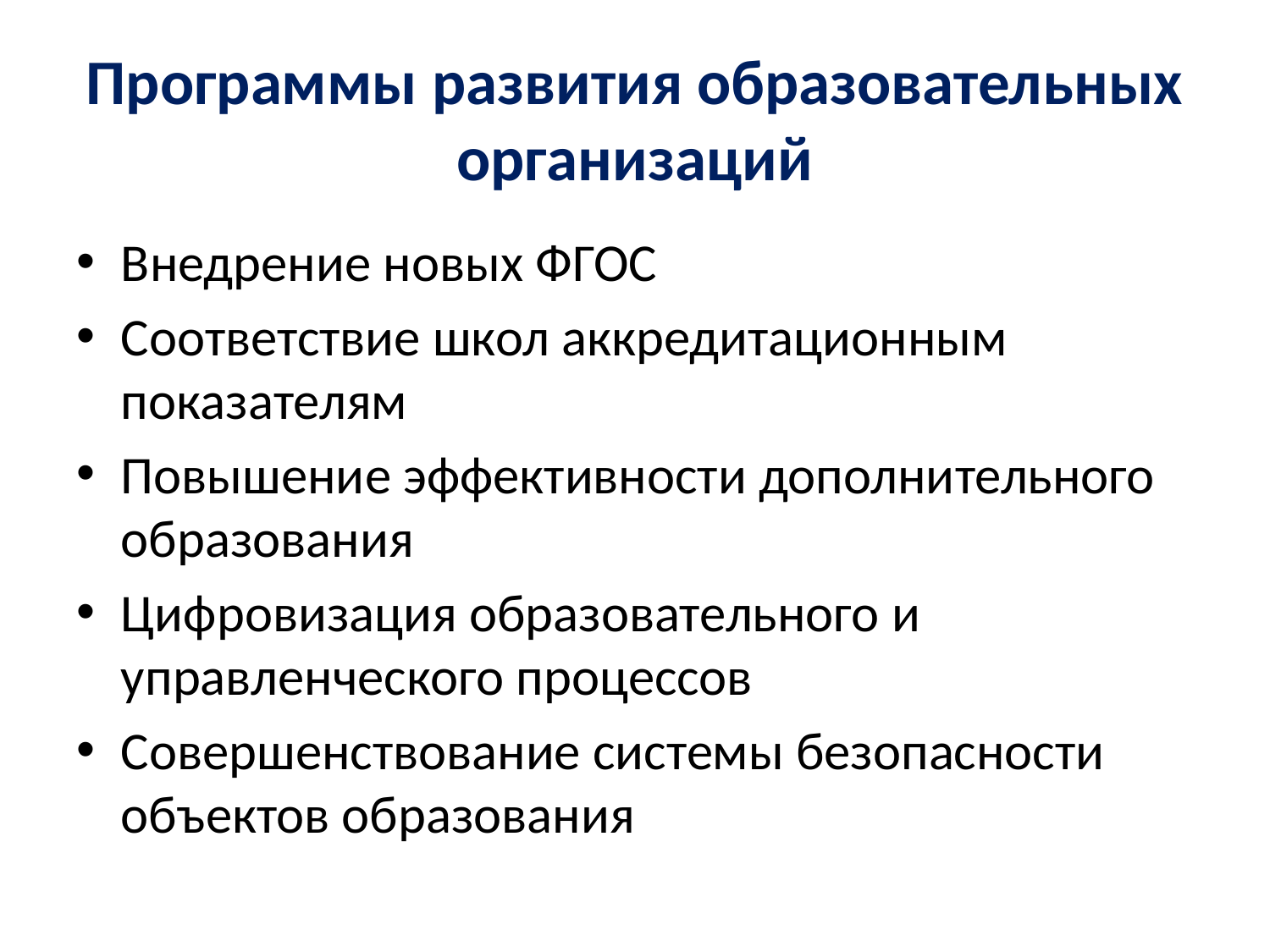

# Программы развития образовательных организаций
Внедрение новых ФГОС
Соответствие школ аккредитационным показателям
Повышение эффективности дополнительного образования
Цифровизация образовательного и управленческого процессов
Совершенствование системы безопасности объектов образования